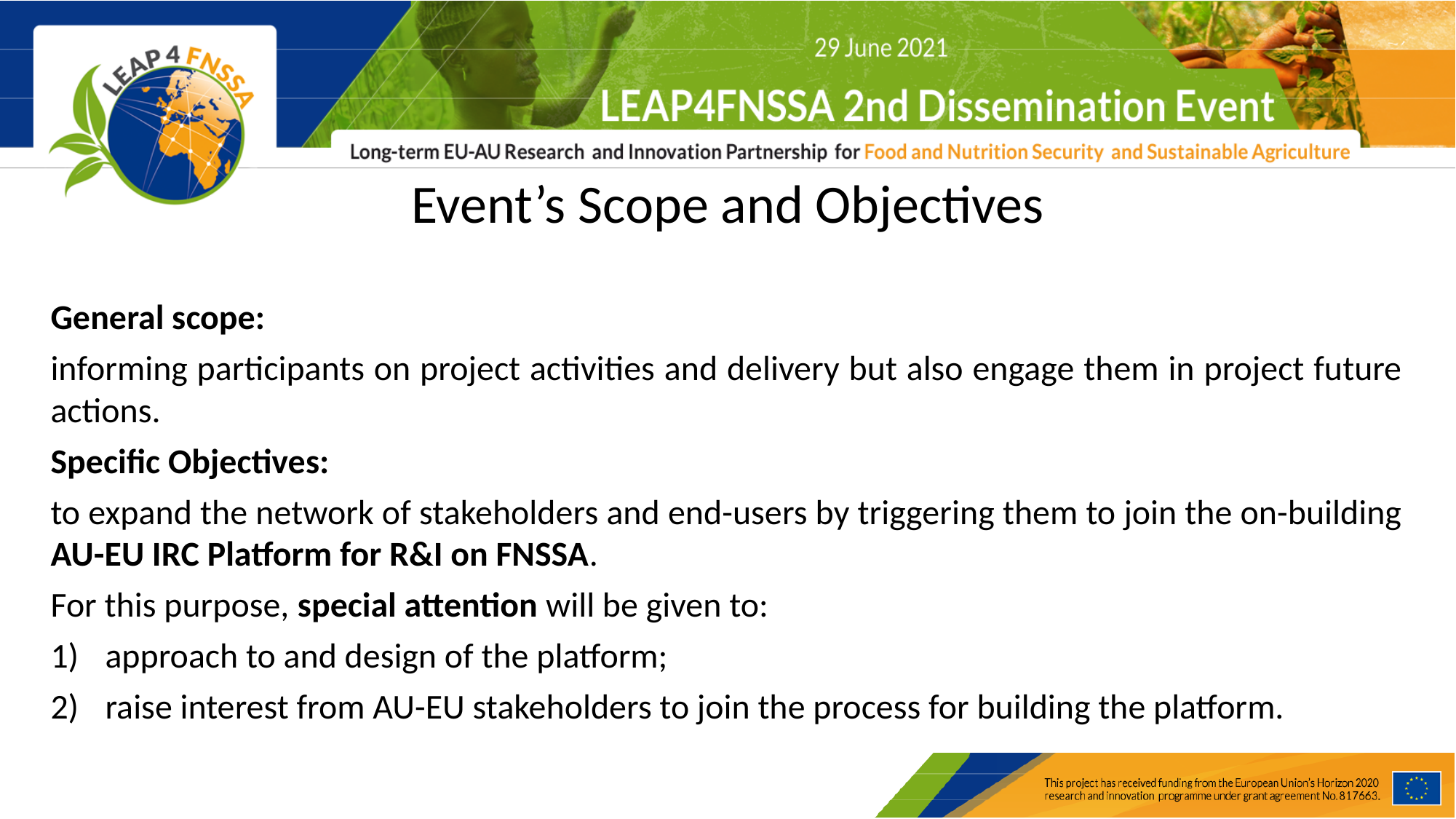

# Event’s Scope and Objectives
General scope:
informing participants on project activities and delivery but also engage them in project future actions.
Specific Objectives:
to expand the network of stakeholders and end-users by triggering them to join the on-building AU-EU IRC Platform for R&I on FNSSA.
For this purpose, special attention will be given to:
approach to and design of the platform;
raise interest from AU-EU stakeholders to join the process for building the platform.